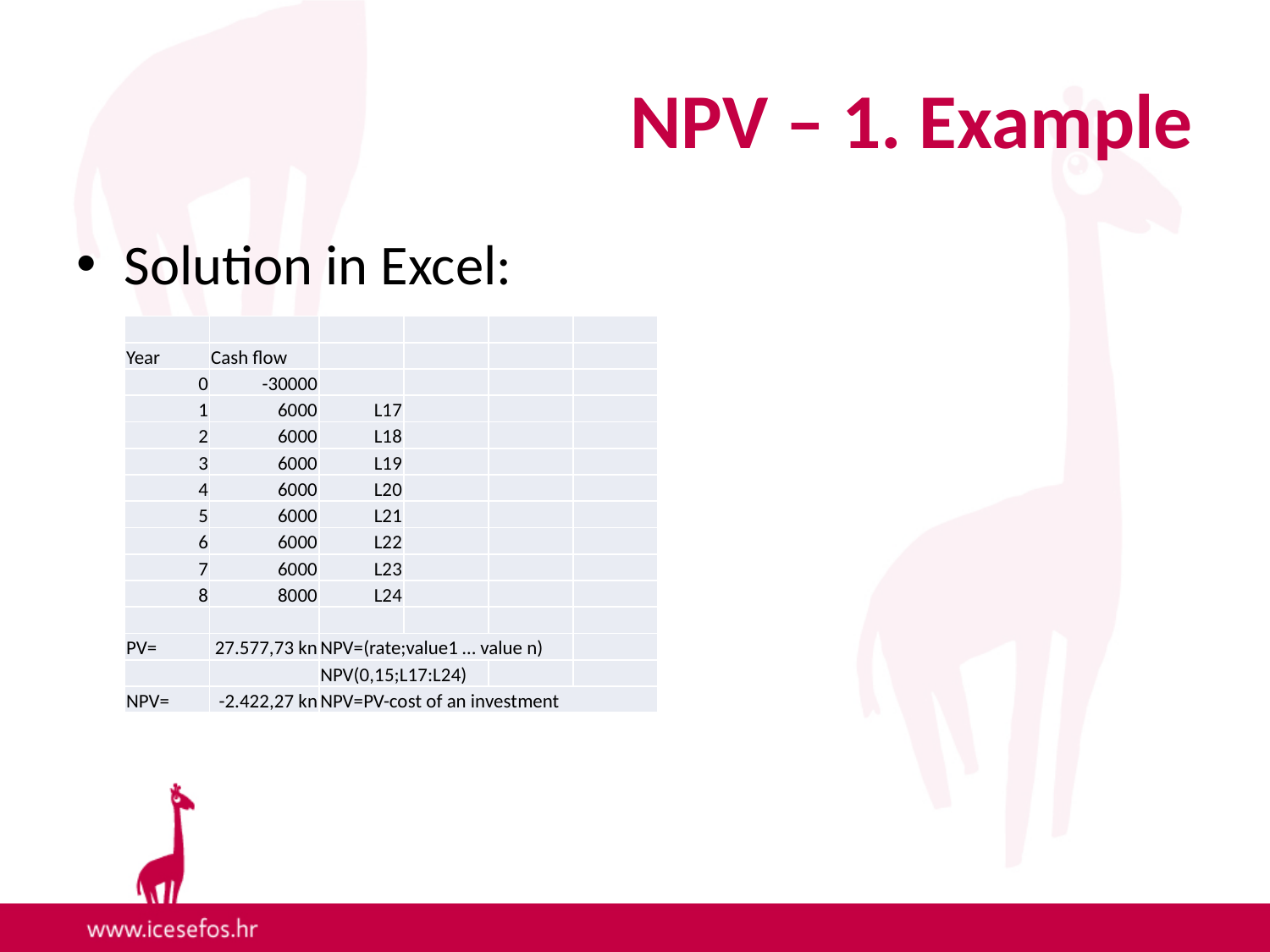

# NPV – 1. Example
Solution in Excel:

|  |  |  |  |  |  |
| --- | --- | --- | --- | --- | --- |
| Year | Cash flow |  |  |  |  |
| 0 | -30000 |  |  |  |  |
| 1 | 6000 | L17 |  |  |  |
| 2 | 6000 | L18 |  |  |  |
| 3 | 6000 | L19 |  |  |  |
| 4 | 6000 | L20 |  |  |  |
| 5 | 6000 | L21 |  |  |  |
| 6 | 6000 | L22 |  |  |  |
| 7 | 6000 | L23 |  |  |  |
| 8 | 8000 | L24 |  |  |  |
|  |  |  |  |  |  |
| PV= | 27.577,73 kn | NPV=(rate;value1 … value n) |  |  |  |
|  |  | NPV(0,15;L17:L24) |  |  |  |
| NPV= | -2.422,27 kn | NPV=PV-cost of an investment |  |  |  |